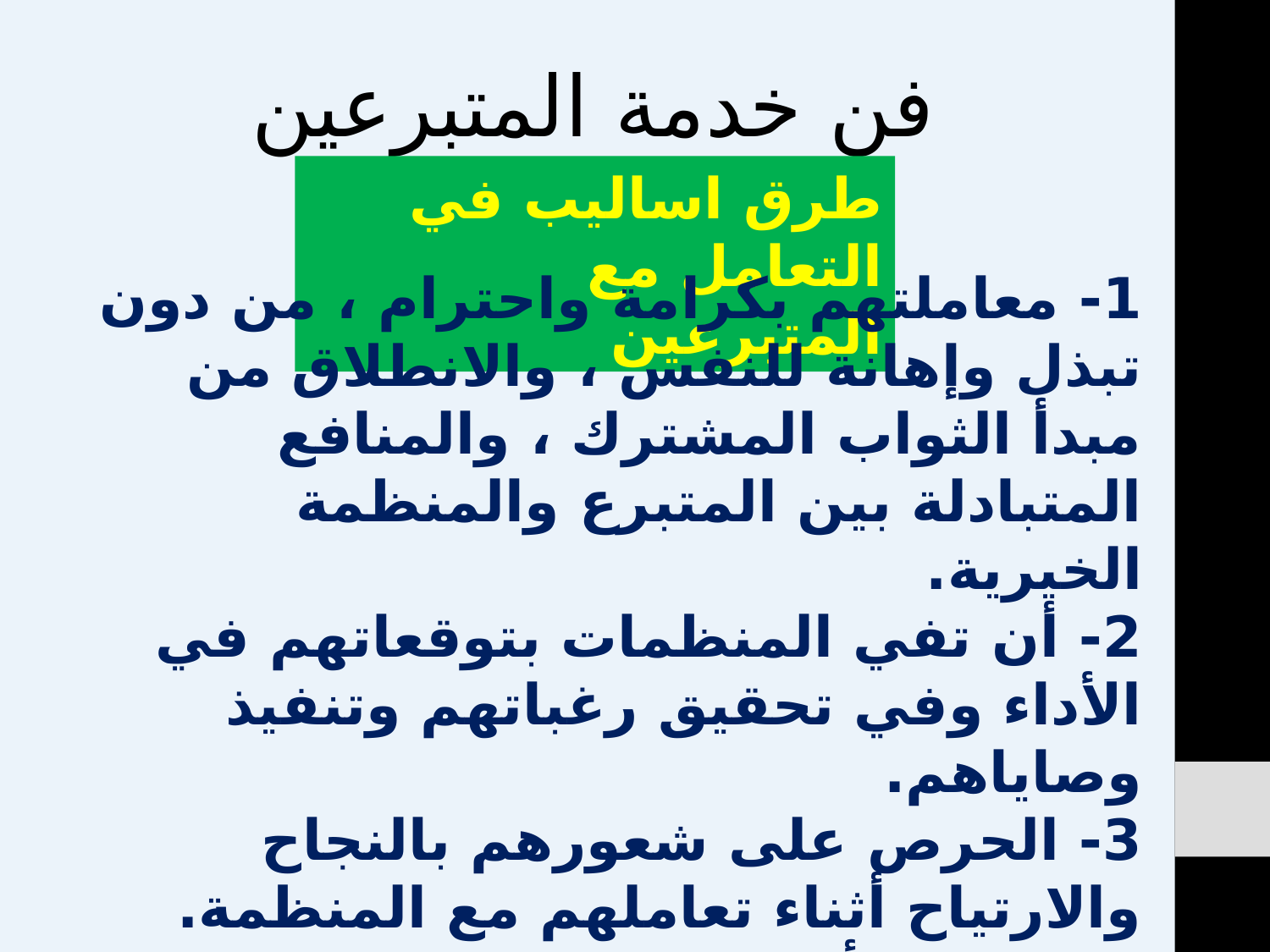

فن خدمة المتبرعين
طرق اساليب في التعامل مع المتبرعين
1- معاملتهم بكرامة واحترام ، من دون تبذل وإهانة للنفس ، والانطلاق من مبدأ الثواب المشترك ، والمنافع المتبادلة بين المتبرع والمنظمة الخيرية.
2- أن تفي المنظمات بتوقعاتهم في الأداء وفي تحقيق رغباتهم وتنفيذ وصاياهم.
3- الحرص على شعورهم بالنجاح والارتياح أثناء تعاملهم مع المنظمة.
4- احترام أوقاتهم وقدراتهم وخبراتهم.
5- تقديم مساعدة المنظمة عند حاجتهم إليها.